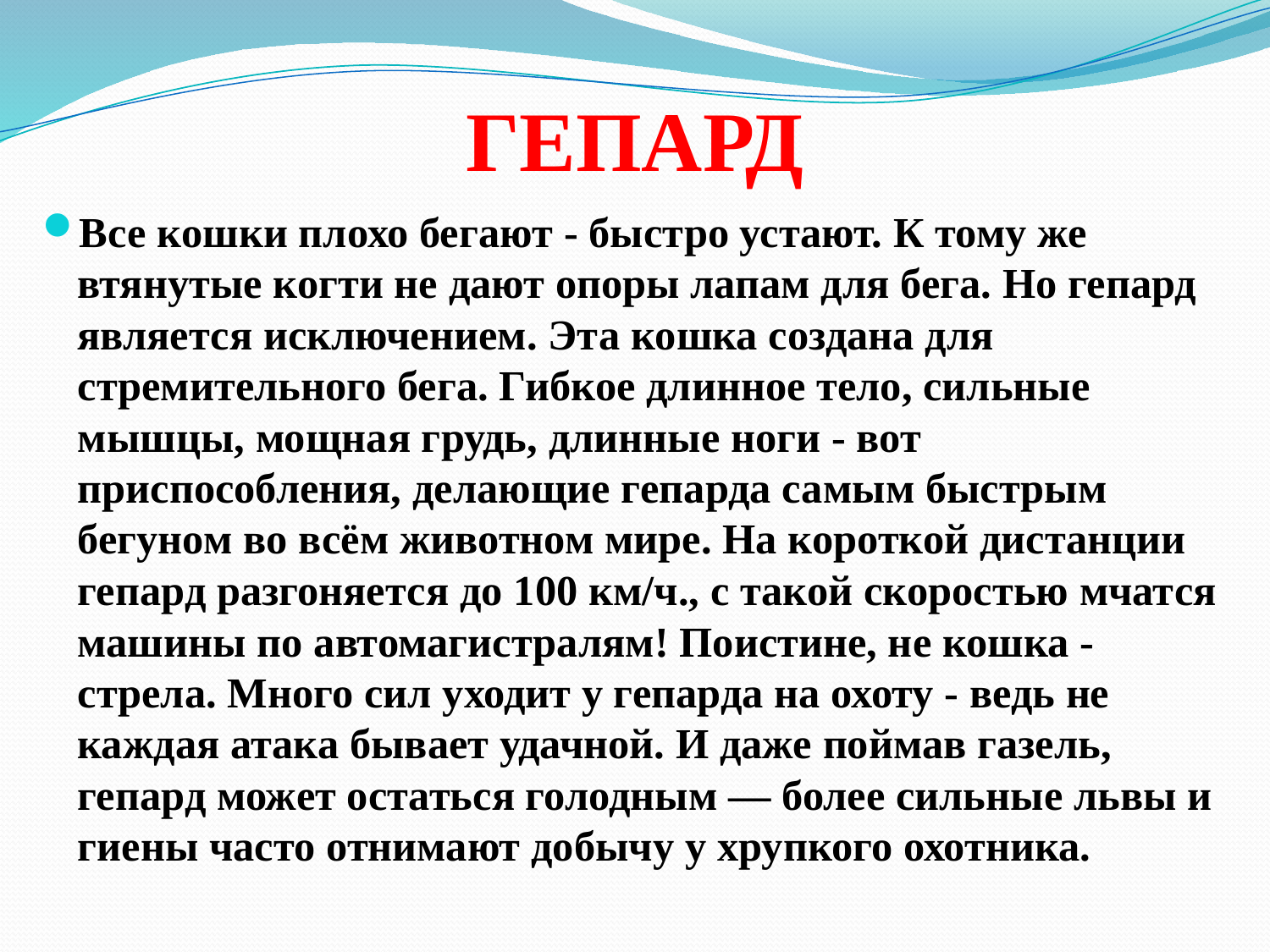

# ГЕПАРД
Все кошки плохо бегают - быстро устают. К тому же втянутые когти не дают опоры лапам для бега. Но гепард является исключением. Эта кошка создана для стремительного бега. Гибкое длинное тело, сильные мышцы, мощная грудь, длинные ноги - вот приспособления, делающие гепарда самым быстрым бегуном во всём животном мире. На короткой дистанции гепард разгоняется до 100 км/ч., с такой скоростью мчатся машины по автомагистралям! Поистине, не кошка - стрела. Много сил уходит у гепарда на охоту - ведь не каждая атака бывает удачной. И даже поймав газель, гепард может остаться голодным — более сильные львы и гиены часто отнимают добычу у хрупкого охотника.